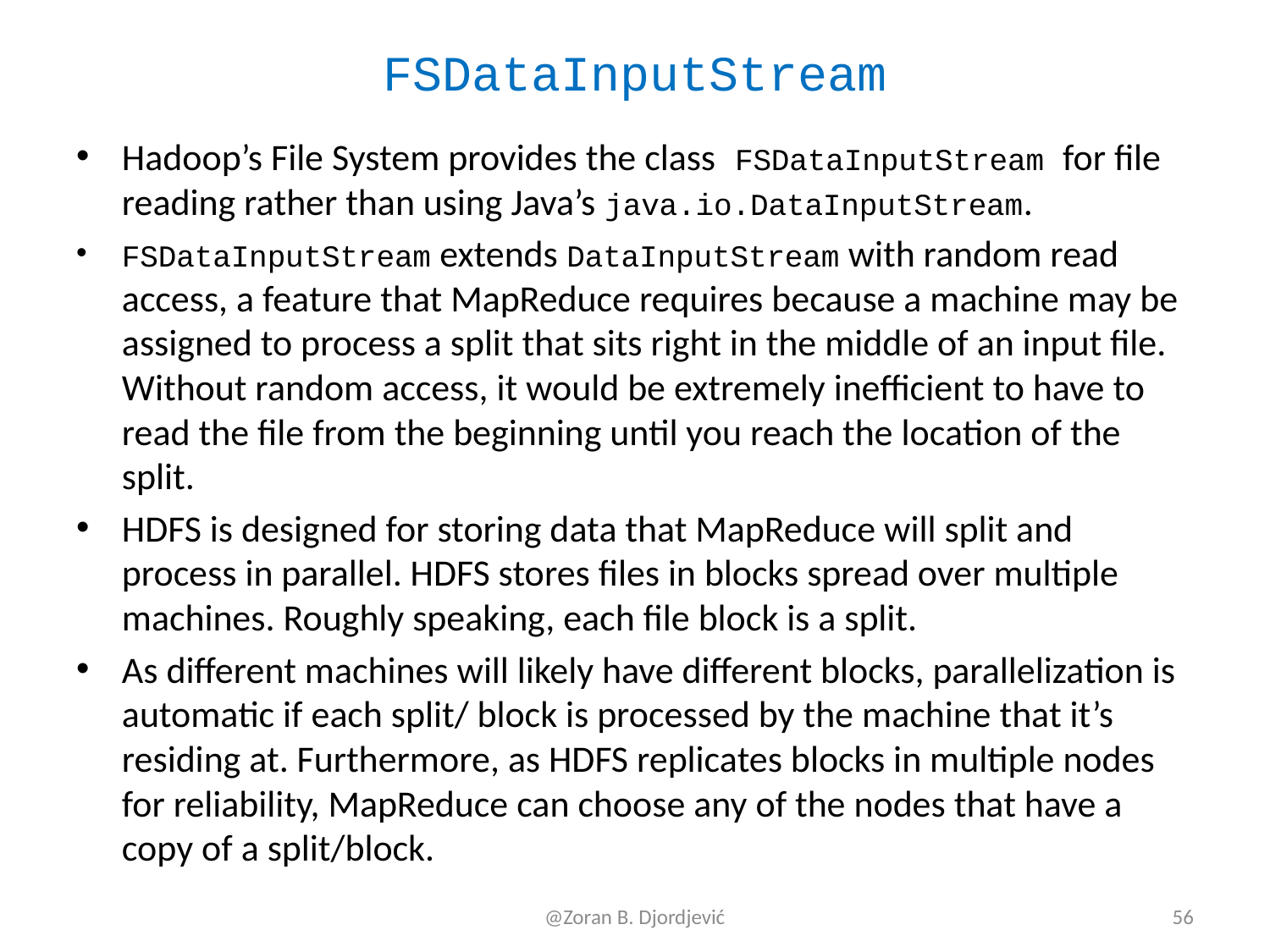

# FSDataInputStream
Hadoop’s File System provides the class FSDataInputStream for file reading rather than using Java’s java.io.DataInputStream.
FSDataInputStream extends DataInputStream with random read access, a feature that MapReduce requires because a machine may be assigned to process a split that sits right in the middle of an input file. Without random access, it would be extremely inefficient to have to read the file from the beginning until you reach the location of the split.
HDFS is designed for storing data that MapReduce will split and process in parallel. HDFS stores files in blocks spread over multiple machines. Roughly speaking, each file block is a split.
As different machines will likely have different blocks, parallelization is automatic if each split/ block is processed by the machine that it’s residing at. Furthermore, as HDFS replicates blocks in multiple nodes for reliability, MapReduce can choose any of the nodes that have a copy of a split/block.
@Zoran B. Djordjević
56